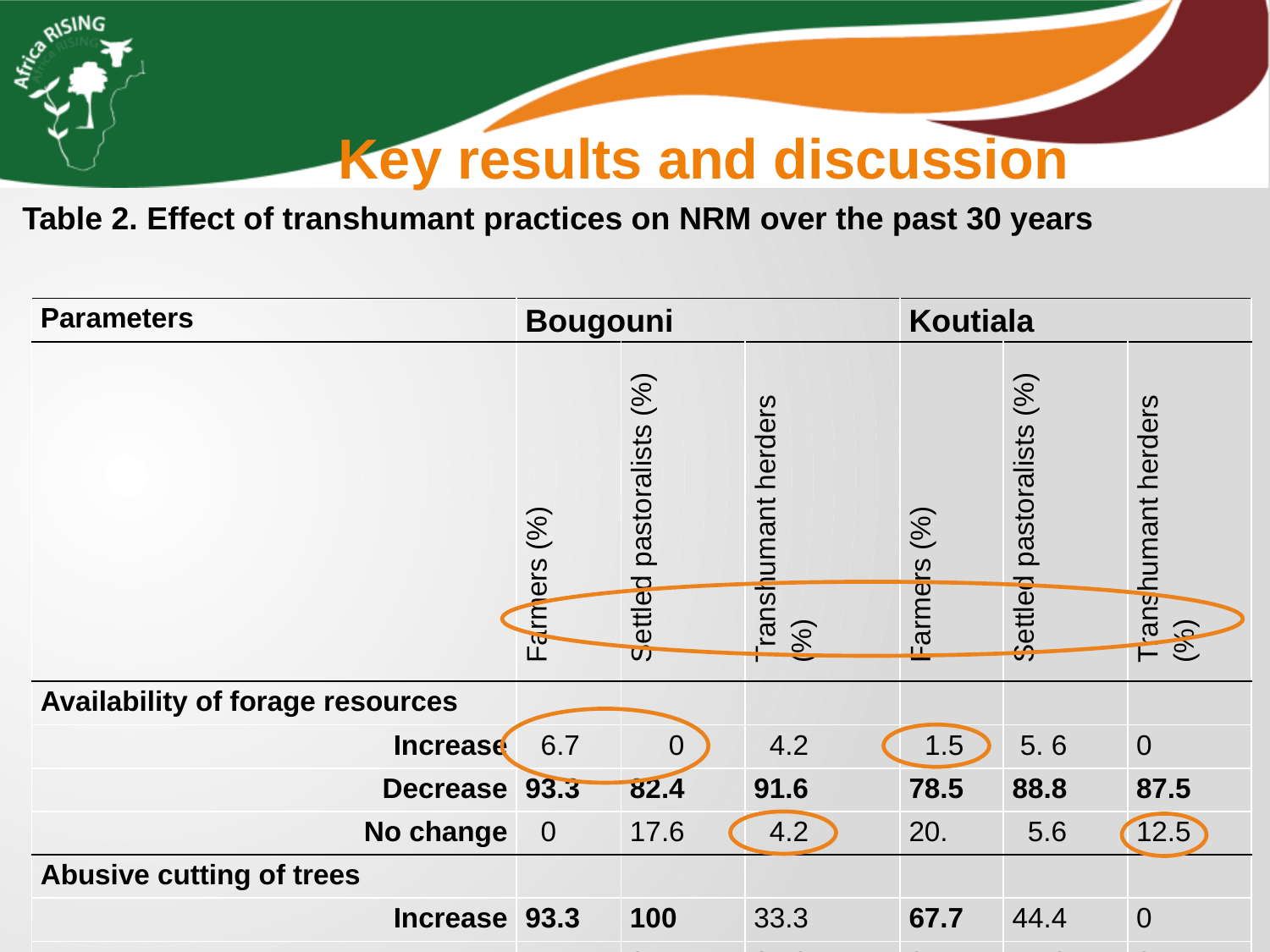

Key results and discussion
Table 2. Effect of transhumant practices on NRM over the past 30 years
| Parameters | Bougouni |  |  | Koutiala |  |  |
| --- | --- | --- | --- | --- | --- | --- |
|  | Farmers (%) | Settled pastoralists (%) | Transhumant herders (%) | Farmers (%) | Settled pastoralists (%) | Transhumant herders (%) |
| Availability of forage resources |  |  |  |  |  |  |
| Increase | 6.7 | 0 | 4.2 | 1.5 | 5. 6 | 0 |
| Decrease | 93.3 | 82.4 | 91.6 | 78.5 | 88.8 | 87.5 |
| No change | 0 | 17.6 | 4.2 | 20. | 5.6 | 12.5 |
| Abusive cutting of trees |  |  |  |  |  |  |
| Increase | 93.3 | 100 | 33.3 | 67.7 | 44.4 | 0 |
| Decrease | 4.4 | 0 | 25.0 | 0 | 5.6 | 0 |
| No change | 2.3 | 0 | 41.7 | 32.3 | 50 | 100 |